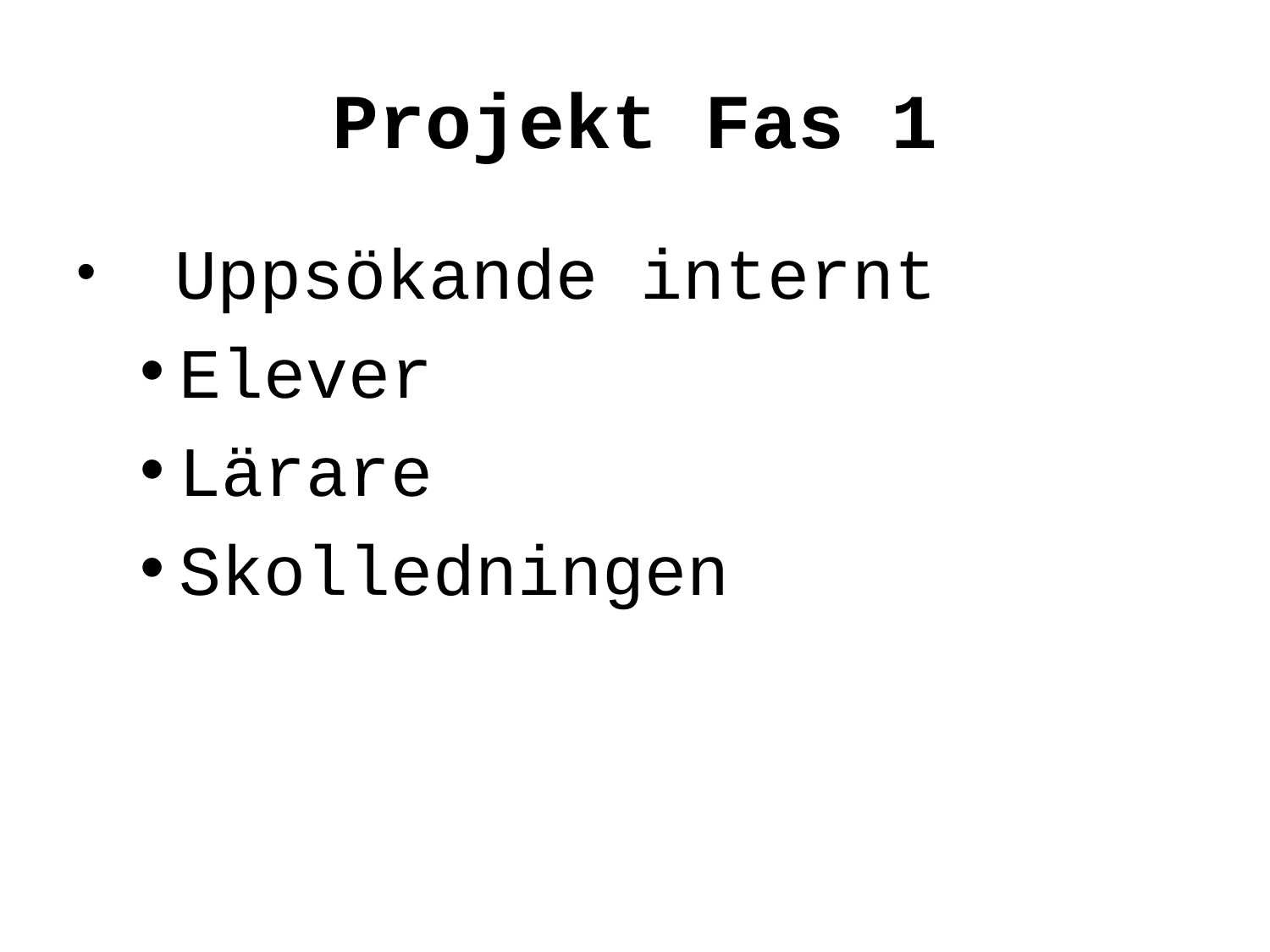

# Projekt Fas 1
   Uppsökande internt
Elever
Lärare
Skolledningen